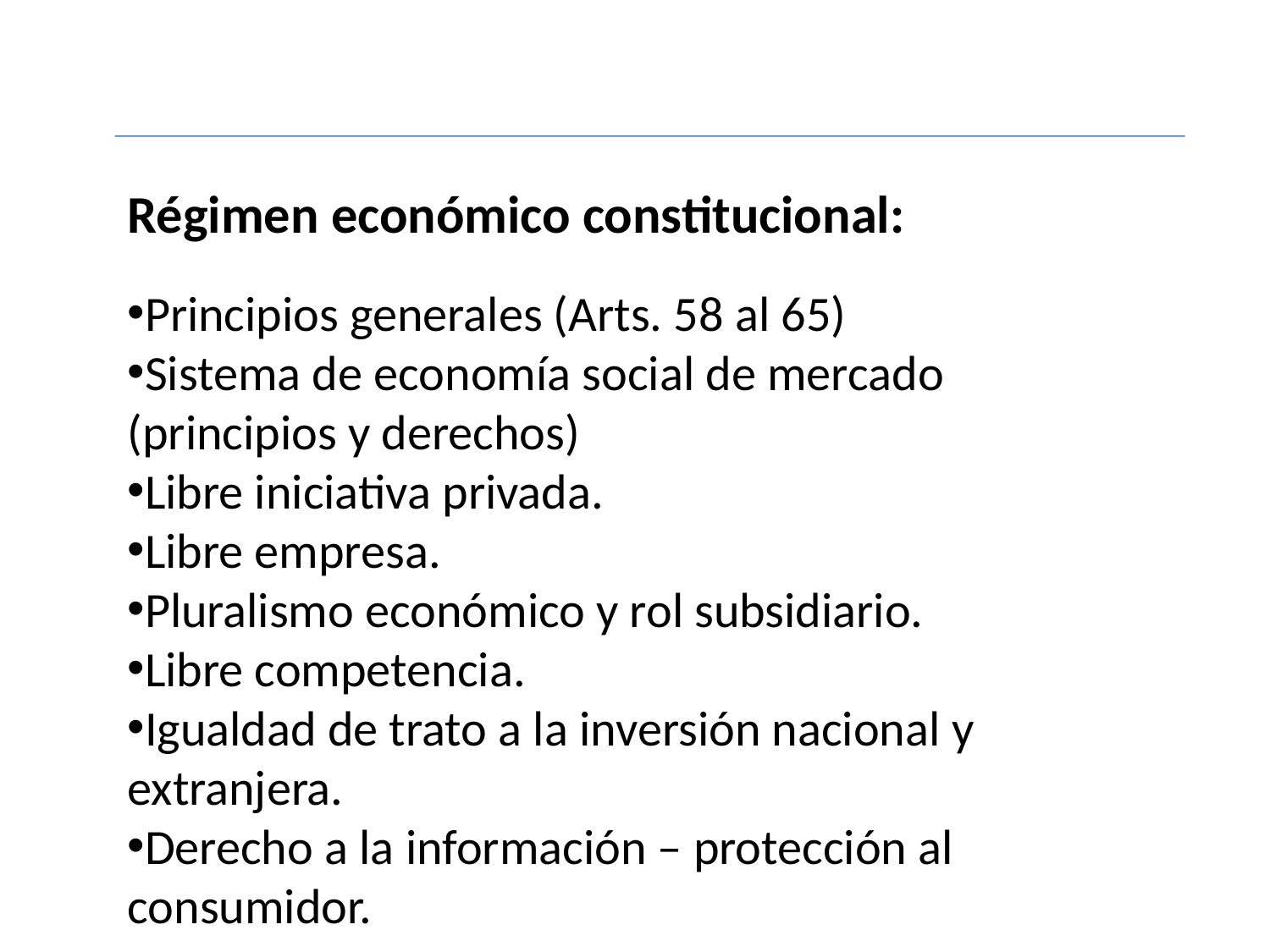

Régimen económico constitucional:

Principios generales (Arts. 58 al 65)
Sistema de economía social de mercado (principios y derechos)
Libre iniciativa privada.
Libre empresa.
Pluralismo económico y rol subsidiario.
Libre competencia.
Igualdad de trato a la inversión nacional y extranjera.
Derecho a la información – protección al consumidor.